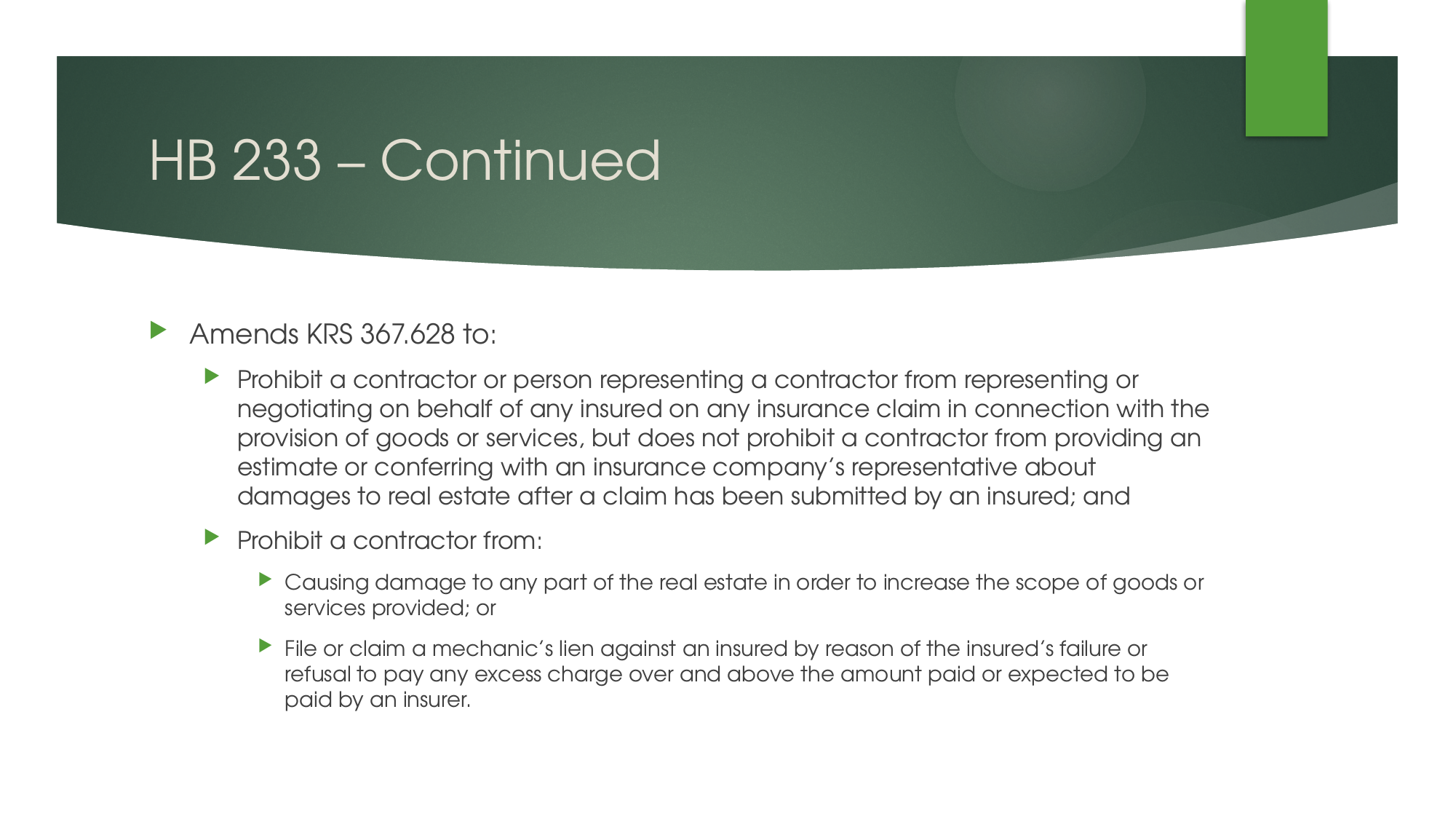

# HB 233 – Continued
Amends KRS 367.628 to:
Prohibit a contractor or person representing a contractor from representing or negotiating on behalf of any insured on any insurance claim in connection with the provision of goods or services, but does not prohibit a contractor from providing an estimate or conferring with an insurance company’s representative about damages to real estate after a claim has been submitted by an insured; and
Prohibit a contractor from:
Causing damage to any part of the real estate in order to increase the scope of goods or services provided; or
File or claim a mechanic’s lien against an insured by reason of the insured’s failure or refusal to pay any excess charge over and above the amount paid or expected to be paid by an insurer.